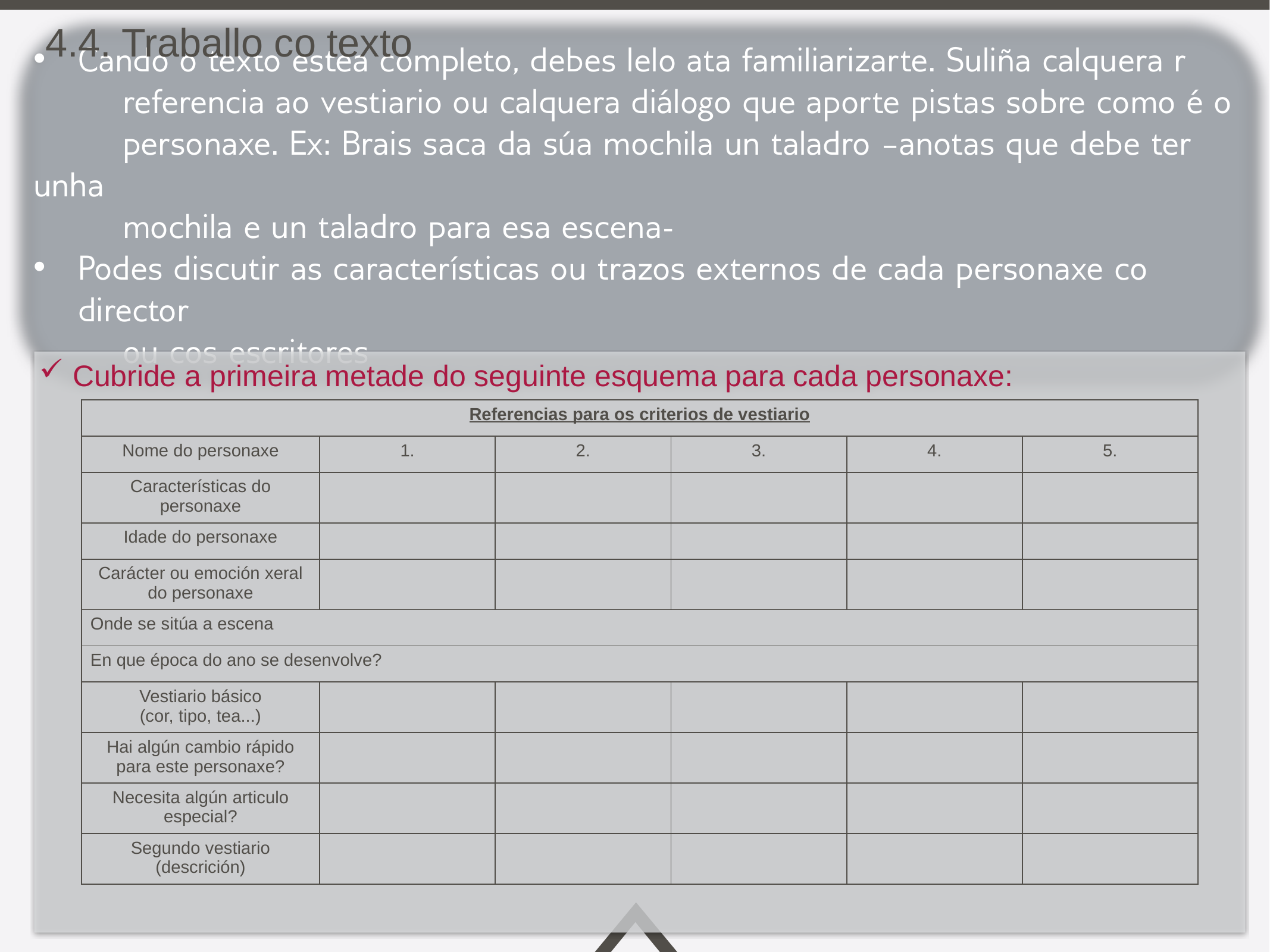

4.4. Traballo co texto
Cando o texto estea completo, debes lelo ata familiarizarte. Suliña calquera r
	referencia ao vestiario ou calquera diálogo que aporte pistas sobre como é o
	personaxe. Ex: Brais saca da súa mochila un taladro –anotas que debe ter unha
	mochila e un taladro para esa escena-
Podes discutir as características ou trazos externos de cada personaxe co director
	ou cos escritores
Cubride a primeira metade do seguinte esquema para cada personaxe:

| Referencias para os criterios de vestiario |  |  |  |  |  |
| --- | --- | --- | --- | --- | --- |
| Nome do personaxe | 1. | 2. | 3. | 4. | 5. |
| Características do personaxe |  |  |  |  |  |
| Idade do personaxe |  |  |  |  |  |
| Carácter ou emoción xeral do personaxe |  |  |  |  |  |
| Onde se sitúa a escena |  |  |  |  |  |
| En que época do ano se desenvolve? |  |  |  |  |  |
| Vestiario básico (cor, tipo, tea...) |  |  |  |  |  |
| Hai algún cambio rápido para este personaxe? |  |  |  |  |  |
| Necesita algún articulo especial? |  |  |  |  |  |
| Segundo vestiario (descrición) |  |  |  |  |  |